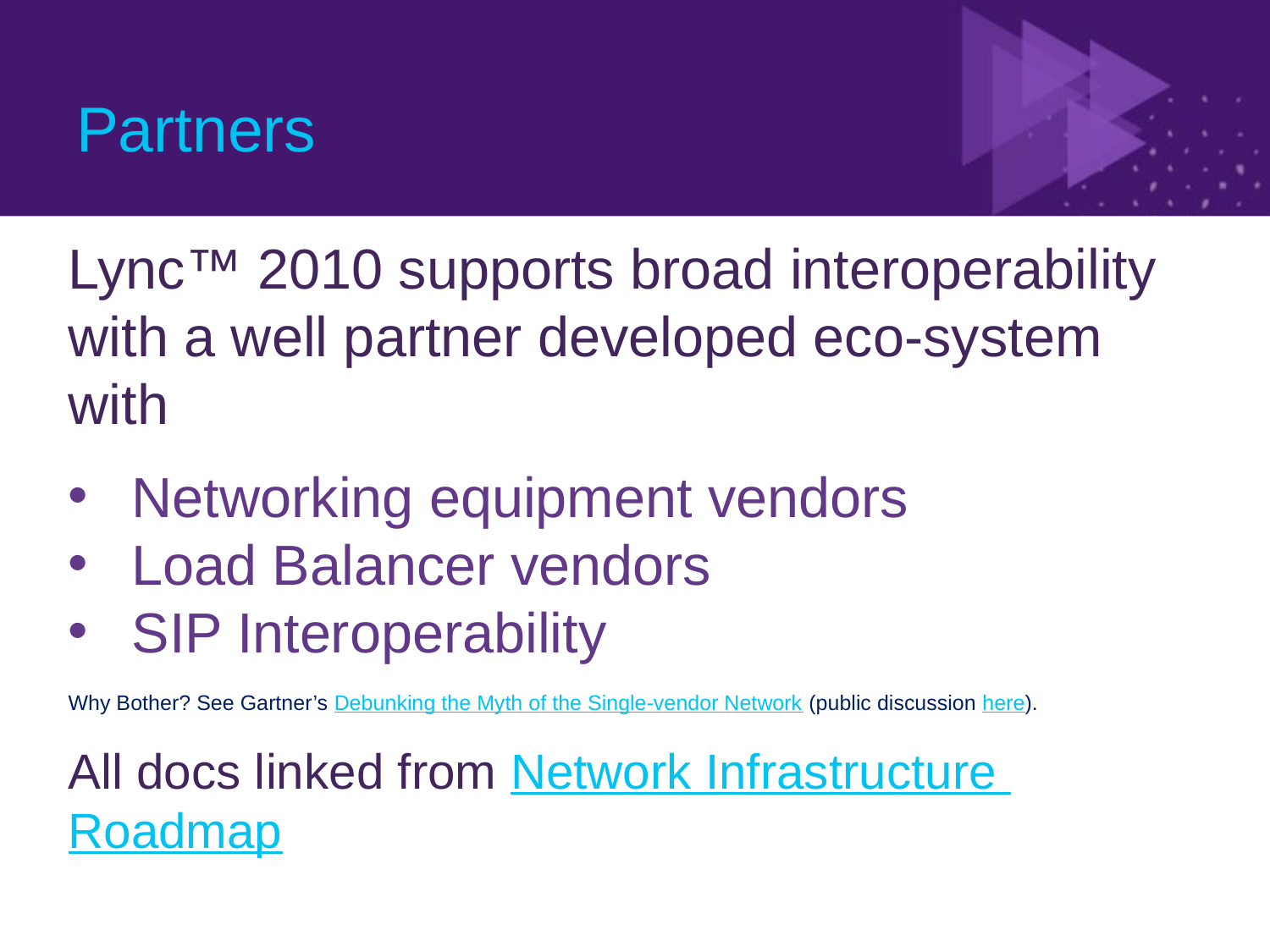

# Partners
Lync™ 2010 supports broad interoperability with a well partner developed eco-system with

Networking equipment vendors
Load Balancer vendors
SIP Interoperability

Why Bother? See Gartner’s Debunking the Myth of the Single-vendor Network (public discussion here).

All docs linked from Network Infrastructure Roadmap